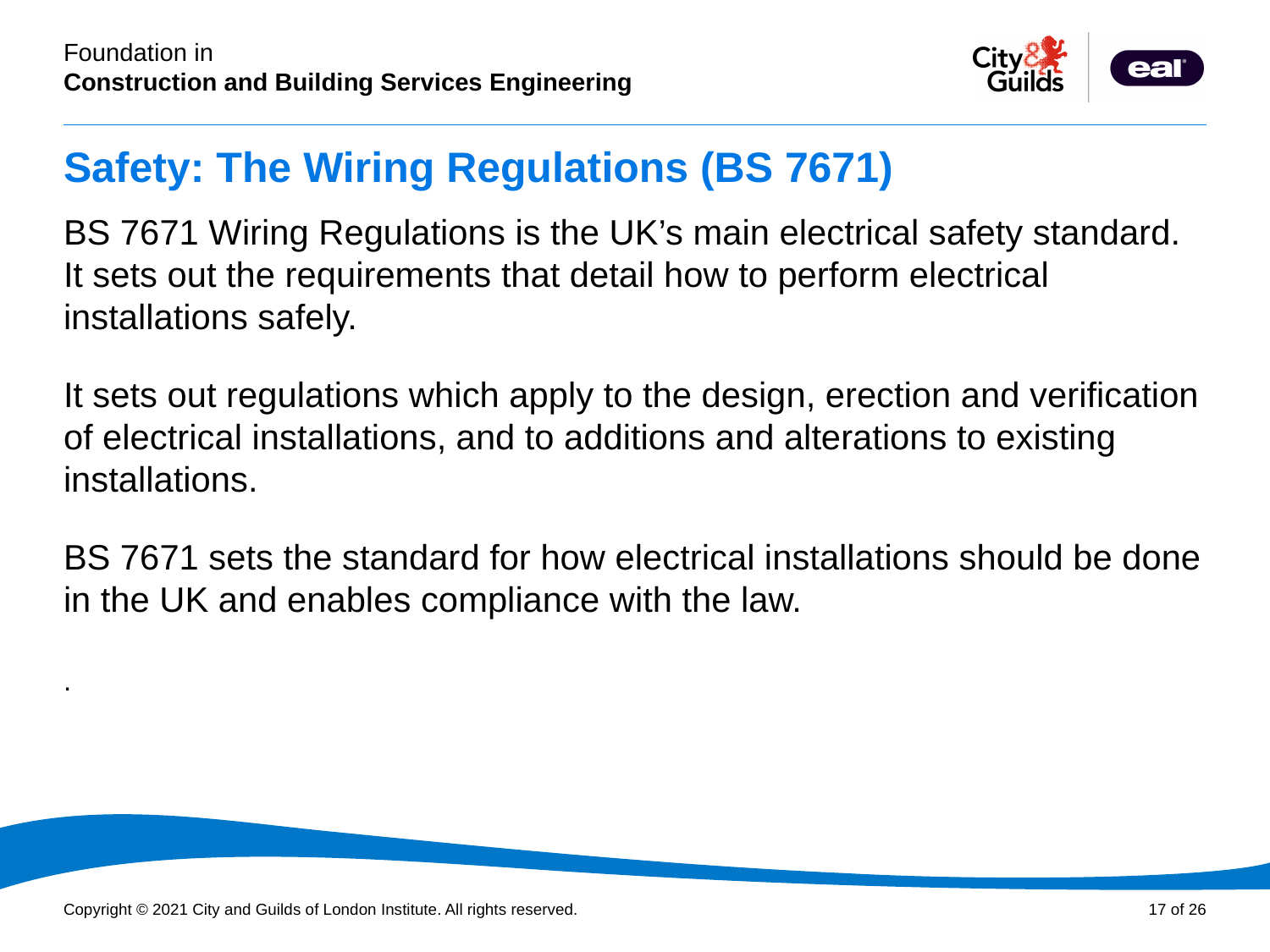

# Safety: The Wiring Regulations (BS 7671)
BS 7671 Wiring Regulations is the UK’s main electrical safety standard. It sets out the requirements that detail how to perform electrical installations safely.
It sets out regulations which apply to the design, erection and verification of electrical installations, and to additions and alterations to existing installations.
BS 7671 sets the standard for how electrical installations should be done in the UK and enables compliance with the law.
.